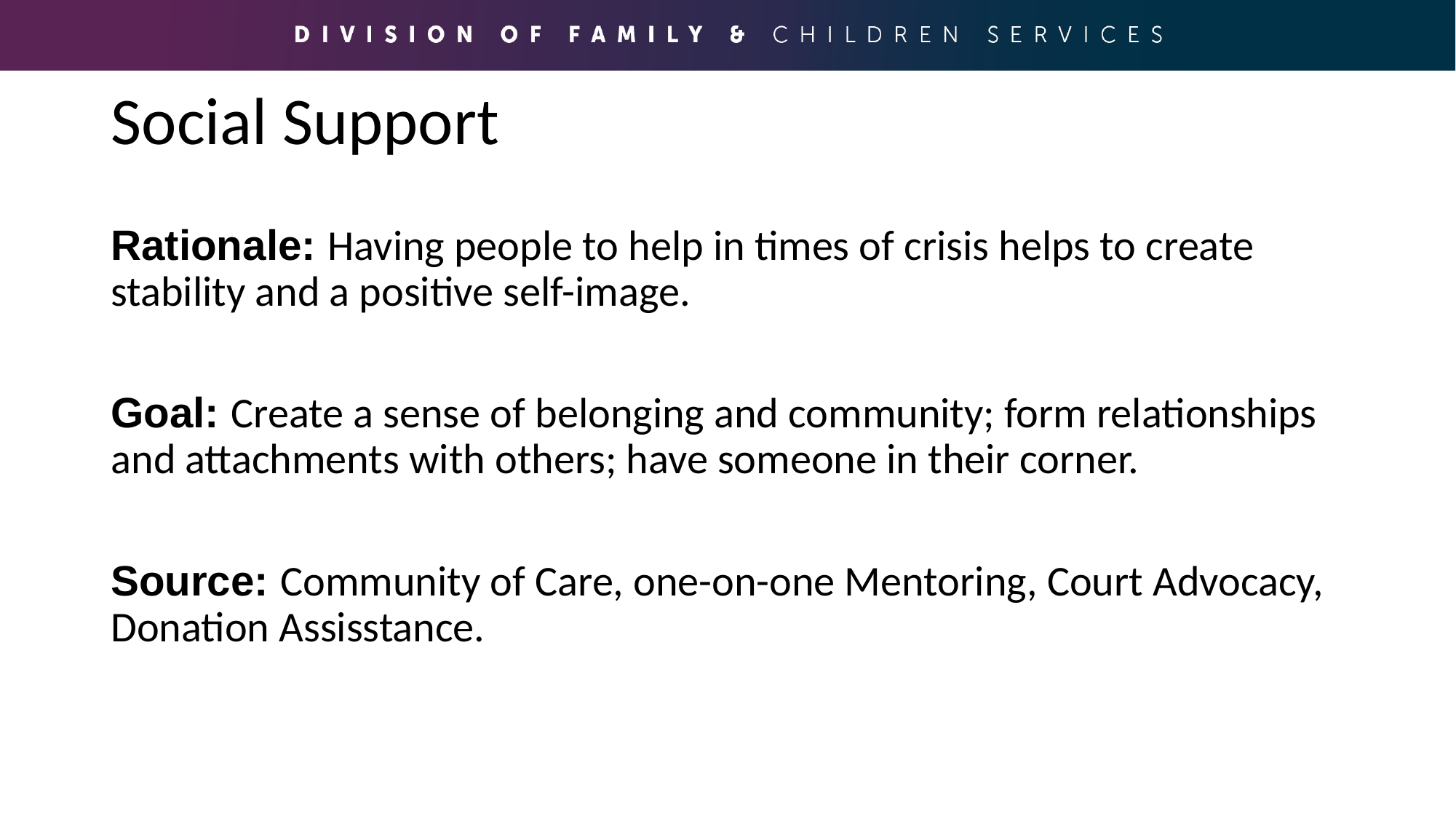

# Social Support
Rationale: Having people to help in times of crisis helps to create stability and a positive self-image.

Goal: Create a sense of belonging and community; form relationships and attachments with others; have someone in their corner.

Source: Community of Care, one-on-one Mentoring, Court Advocacy, Donation Assisstance.